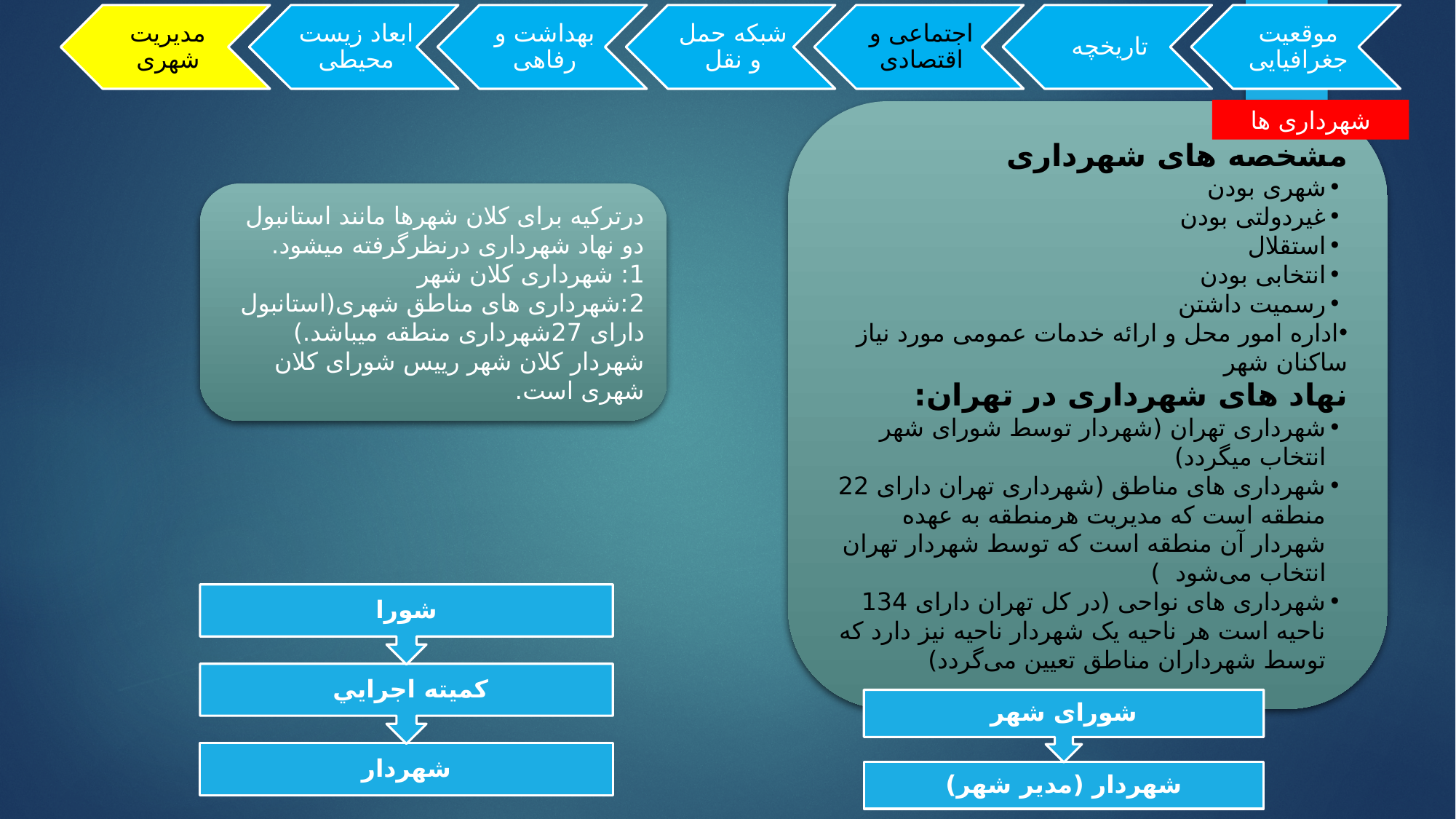

موقعیت جغرافیایی
تاریخچه
اجتماعی و اقتصادی
شبکه حمل و نقل
بهداشت و رفاهی
ابعاد زیست محیطی
مدیریت شهری
شهرداری ها
مشخصه های شهرداری
شهری بودن
غیردولتی بودن
استقلال
انتخابی بودن
رسمیت داشتن
اداره امور محل و ارائه خدمات عمومی مورد نیاز ساکنان شهر
نهاد های شهرداری در تهران:
شهرداری تهران (شهردار توسط شورای شهر انتخاب میگردد)
شهرداری های مناطق (شهرداری تهران دارای 22 منطقه است که مدیریت هرمنطقه به عهده شهردار آن منطقه است که توسط شهردار تهران انتخاب می‌شود  )
شهرداری های نواحی (در کل تهران دارای 134 ناحیه است هر ناحیه یک شهردار ناحیه نیز دارد که توسط شهرداران مناطق تعیین می‌گردد)
درترکیه برای کلان شهرها مانند استانبول دو نهاد شهرداری درنظرگرفته میشود.
1: شهرداری کلان شهر
2:شهرداری های مناطق شهری(استانبول دارای 27شهرداری منطقه میباشد.)
شهردار کلان شهر رییس شورای کلان شهری است.
شهردار
کميته اجرايي
شورا
شهردار (مدیر شهر)
شورای شهر